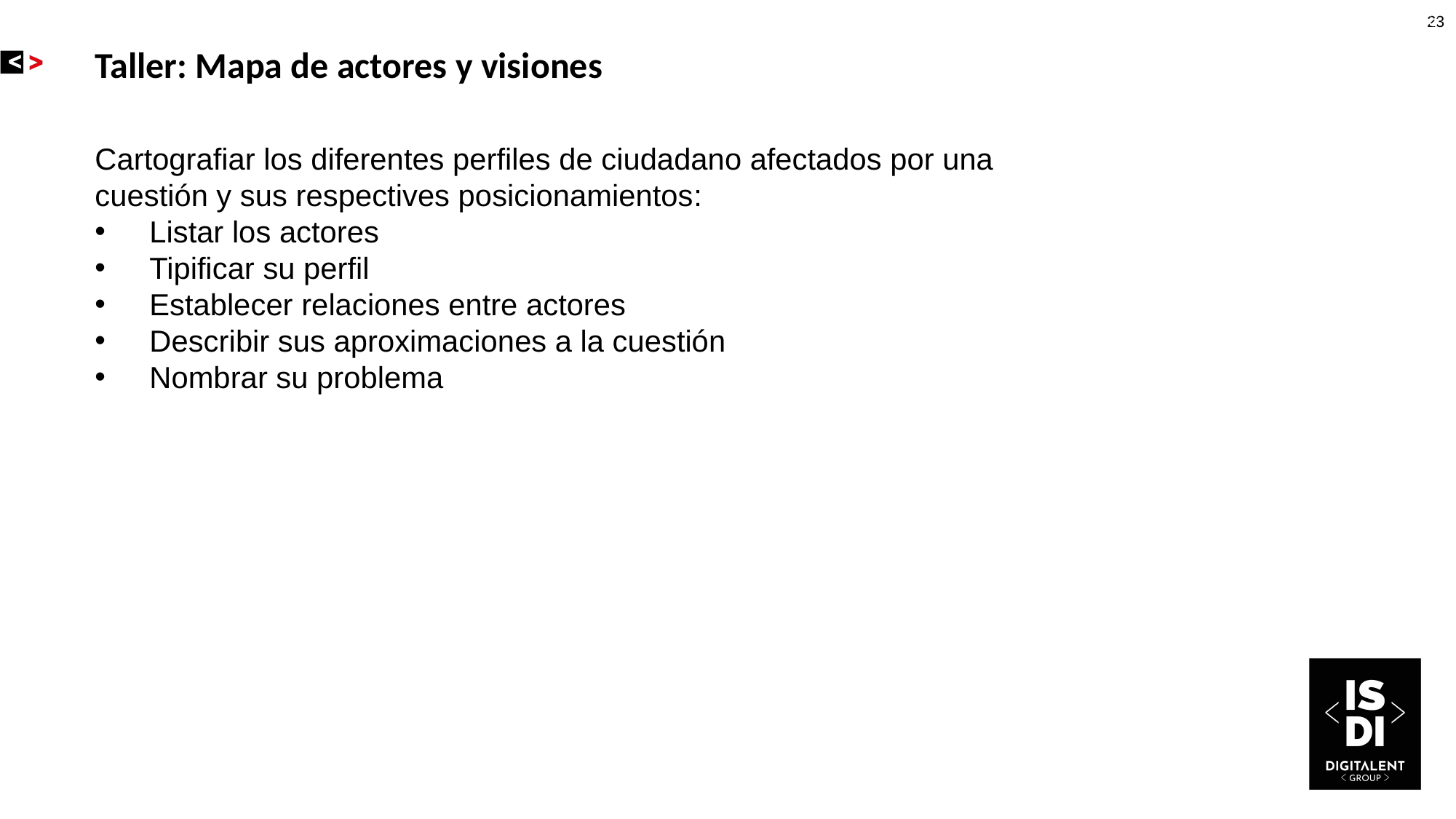

23
Taller: Mapa de actores y visiones
Cartografiar los diferentes perfiles de ciudadano afectados por una cuestión y sus respectives posicionamientos:
Listar los actores
Tipificar su perfil
Establecer relaciones entre actores
Describir sus aproximaciones a la cuestión
Nombrar su problema